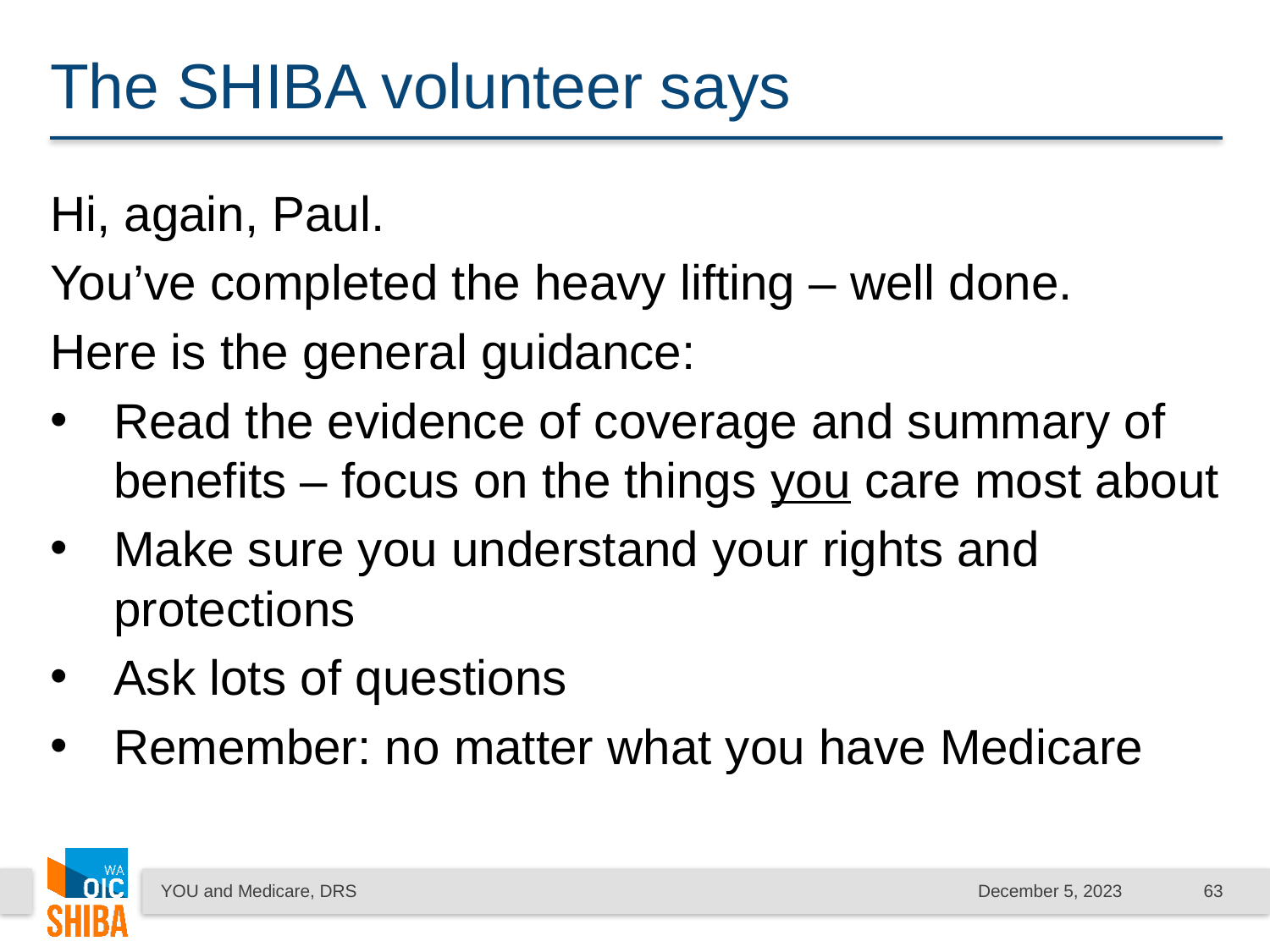

# The SHIBA volunteer says
Hi, again, Paul.
You’ve completed the heavy lifting – well done.
Here is the general guidance:
Read the evidence of coverage and summary of benefits – focus on the things you care most about
Make sure you understand your rights and protections
Ask lots of questions
Remember: no matter what you have Medicare

YOU and Medicare, DRS
December 5, 2023
63